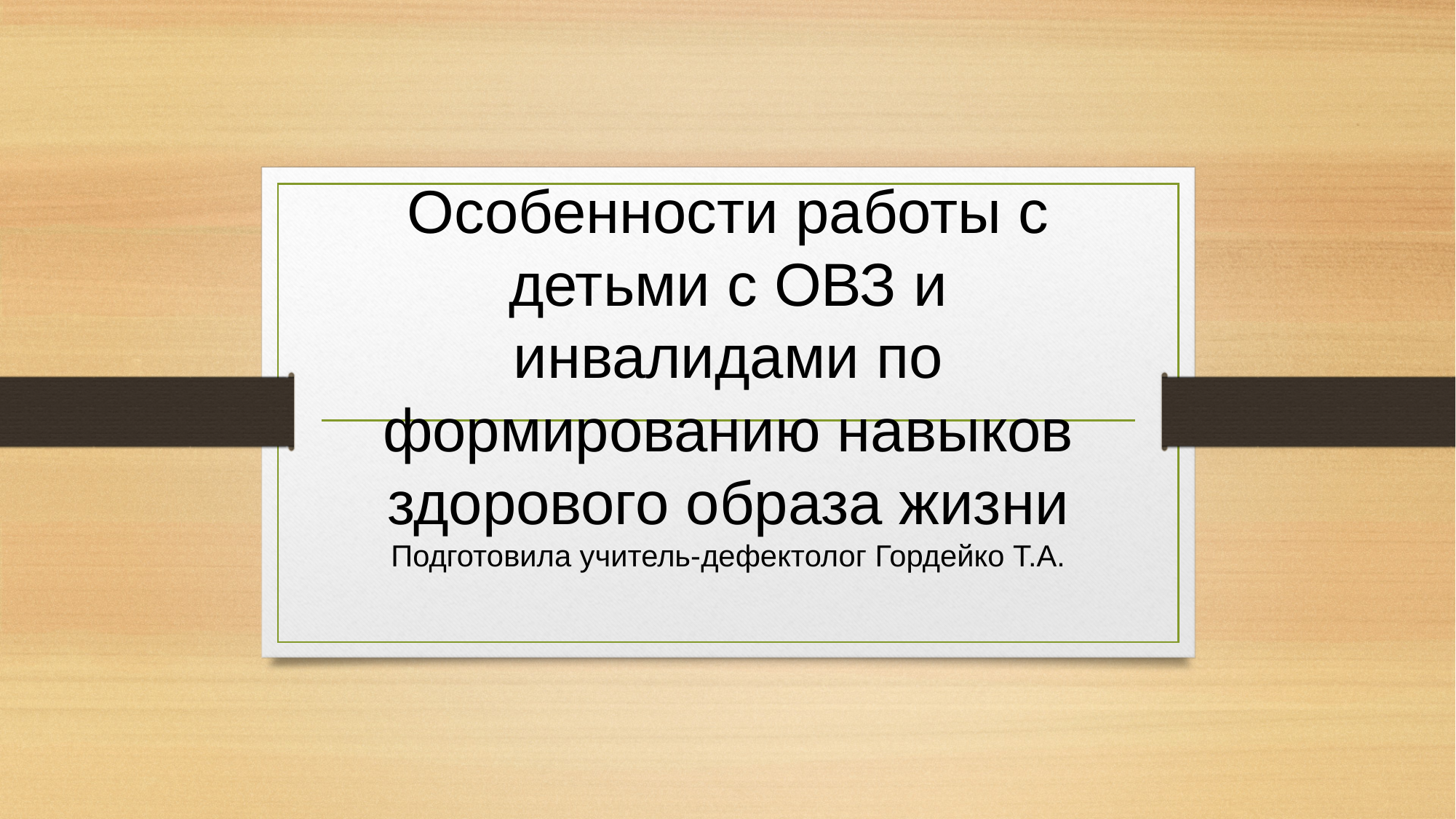

# Особенности работы с детьми с ОВЗ и инвалидами по формированию навыков здорового образа жизни Подготовила учитель-дефектолог Гордейко Т.А.